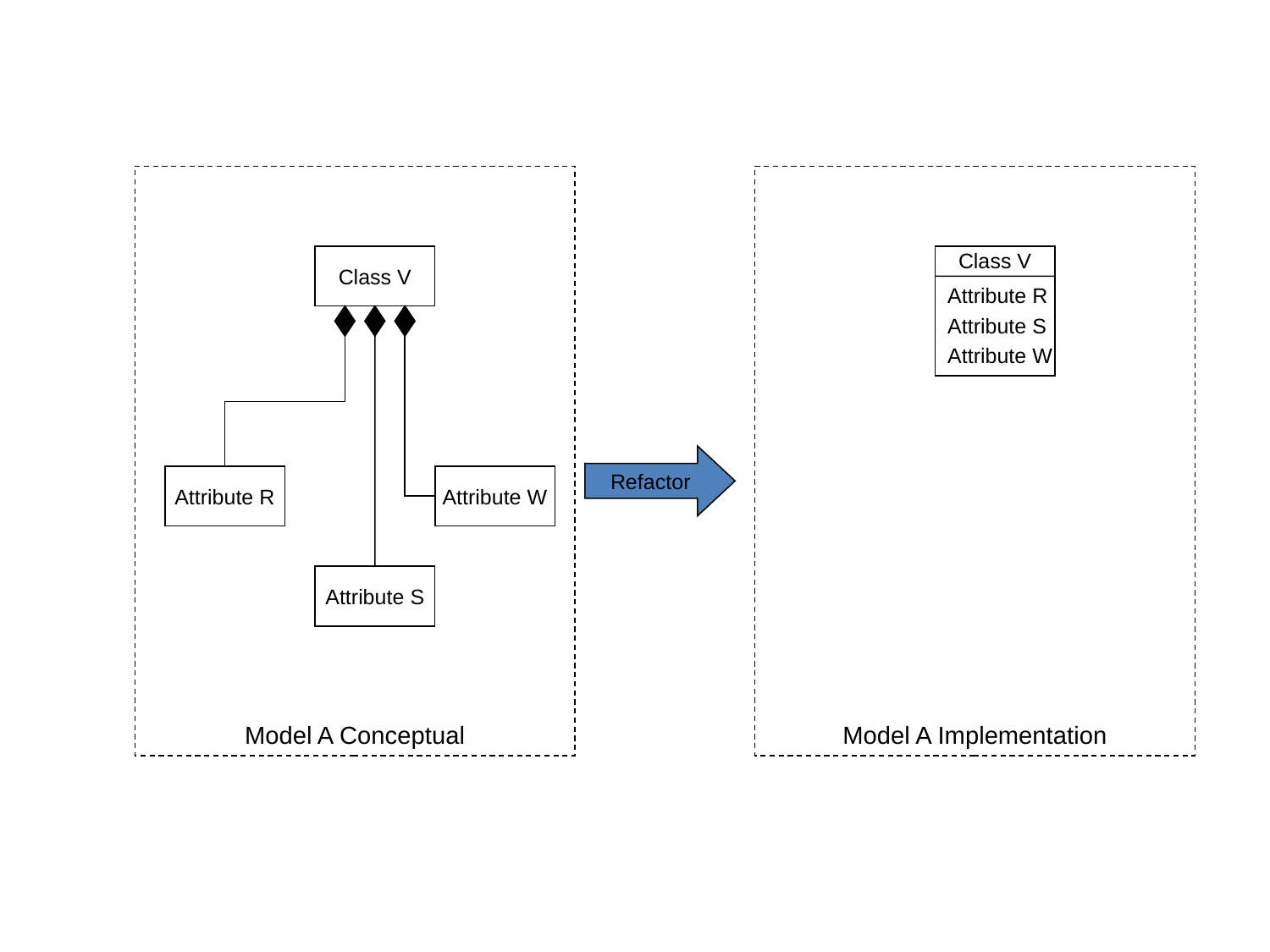

Model A Conceptual
Model A Implementation
Class V
Class V

Attribute R

Attribute S
Attribute W
Refactor
Attribute R
Attribute W
Attribute S